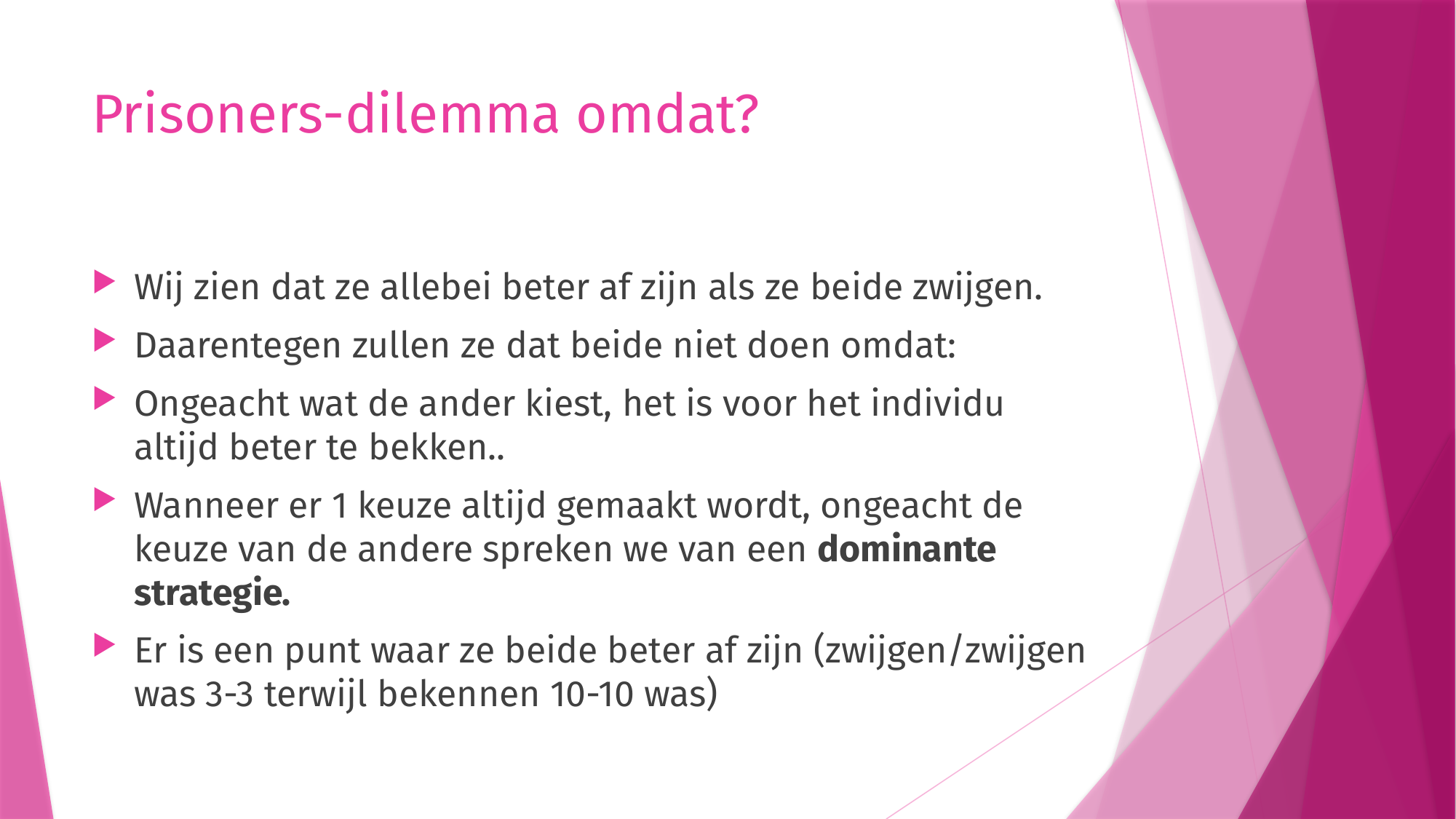

# Prisoners-dilemma omdat?
Wij zien dat ze allebei beter af zijn als ze beide zwijgen.
Daarentegen zullen ze dat beide niet doen omdat:
Ongeacht wat de ander kiest, het is voor het individu altijd beter te bekken..
Wanneer er 1 keuze altijd gemaakt wordt, ongeacht de keuze van de andere spreken we van een dominante strategie.
Er is een punt waar ze beide beter af zijn (zwijgen/zwijgen was 3-3 terwijl bekennen 10-10 was)